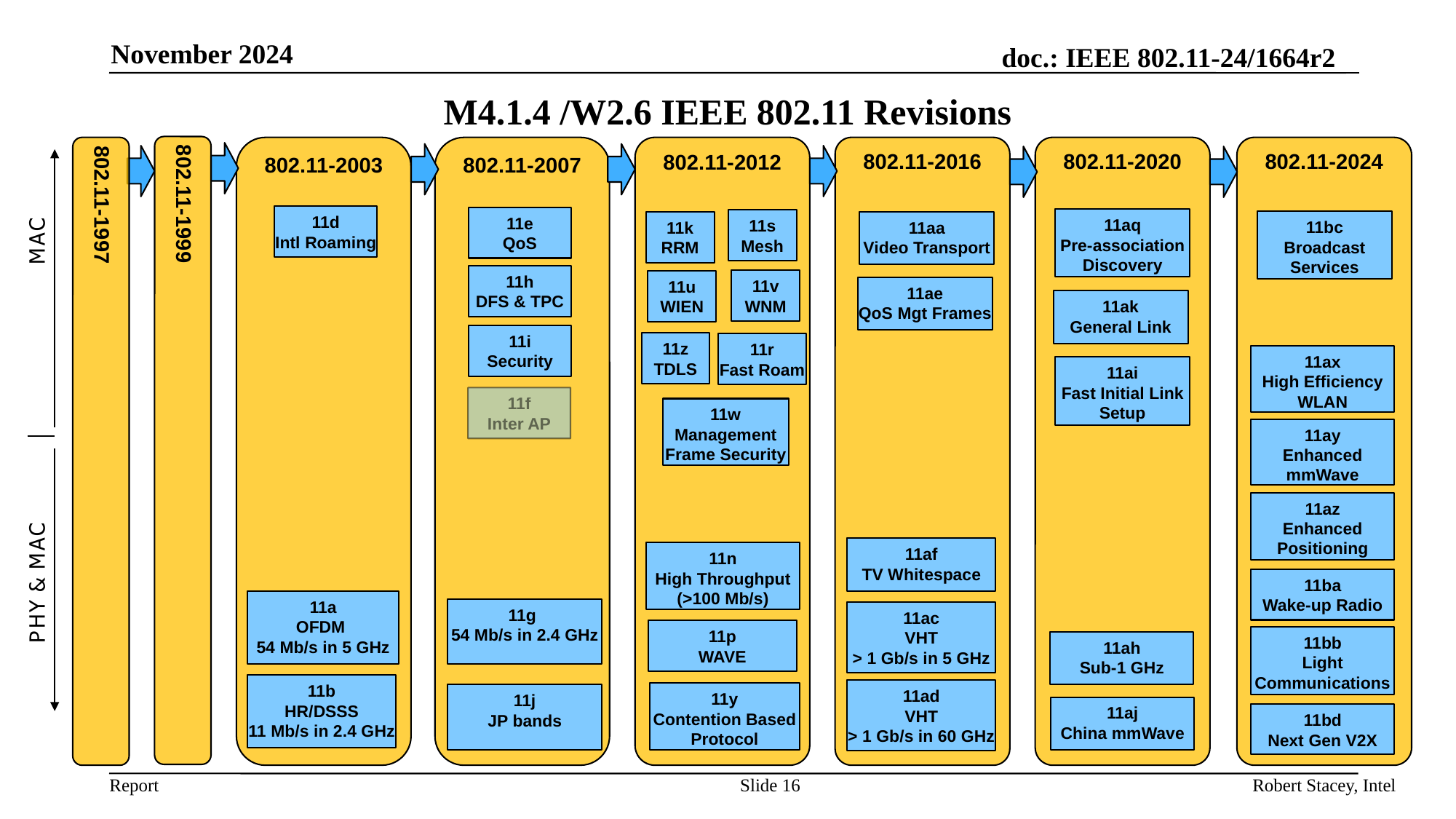

November 2024
# M4.1.4 /W2.6 IEEE 802.11 Revisions
802.11-1999
802.11-1997
802.11-2003
802.11-2007
802.11-2012
802.11-2016
802.11-2020
802.11-2024

MAC
PHY & MAC
11d
Intl Roaming
11e
QoS
11aq
Pre-association Discovery
11s
Mesh
11bc
Broadcast Services
11aa
Video Transport
11k
RRM
11h
DFS & TPC
11v
WNM
11u
WIEN
11ae
QoS Mgt Frames
11ak
General Link
11i
Security
11z
TDLS
11r
Fast Roam
11ax
High Efficiency WLAN
11ai
Fast Initial Link Setup
11f
Inter AP
11w
Management Frame Security
11ay
Enhanced mmWave
11az
Enhanced Positioning
11af
TV Whitespace
11n
High Throughput (>100 Mb/s)
11ba
Wake-up Radio
11a
OFDM
54 Mb/s in 5 GHz
11g
54 Mb/s in 2.4 GHz
11ac
VHT
> 1 Gb/s in 5 GHz
11p
WAVE
11bb
Light Communications
11ah
Sub-1 GHz
11b
HR/DSSS
11 Mb/s in 2.4 GHz
11ad
VHT
> 1 Gb/s in 60 GHz
11y
Contention Based Protocol
11j
JP bands
11aj
China mmWave
11bd
Next Gen V2X
Slide 16
Robert Stacey, Intel